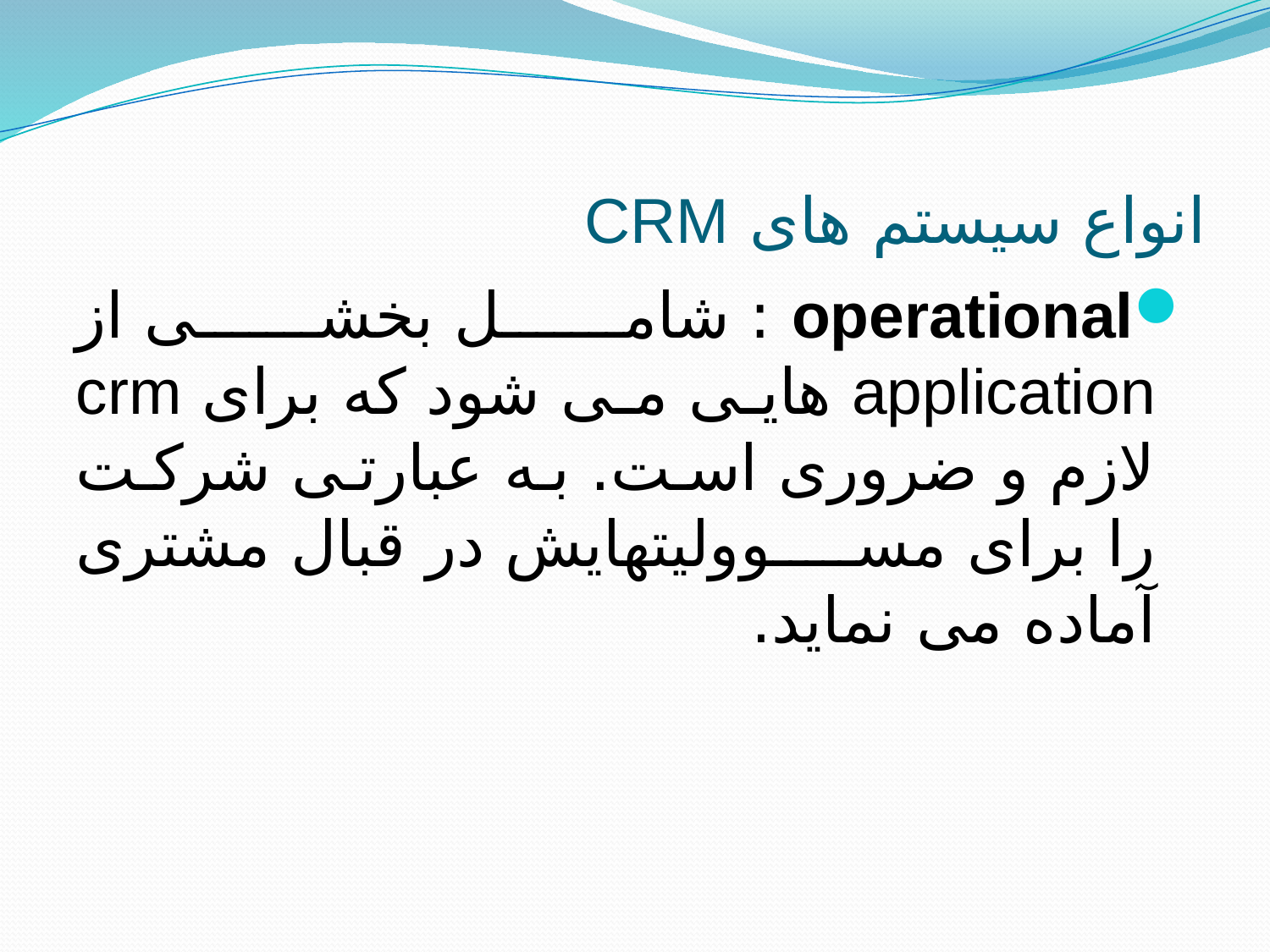

# انواع سیستم های CRM
operational : شامل بخشی از application هایی می شود که برای crm لازم و ضروری است. به عبارتی شرکت را برای مسوولیتهایش در قبال مشتری آماده می نماید.